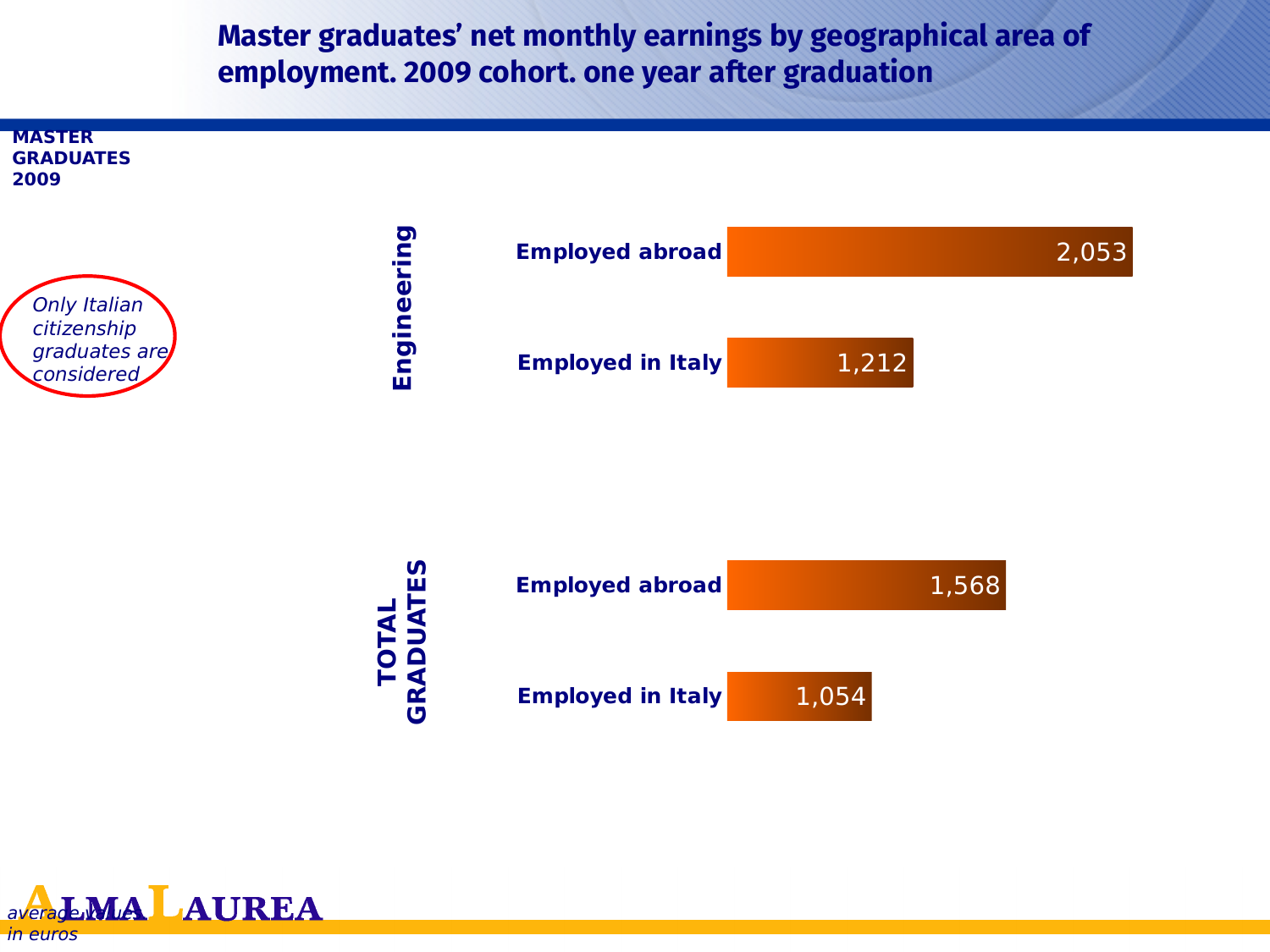

# Master graduates’ net monthly earnings by geographical area of employment. 2009 cohort. one year after graduation
MASTER
GRADUATES
2009
Engineering
TOTAL
GRADUATES

### Chart

| Category | Rilevazione 2010 |
|---|---|
| Employed in Italy | 1054.0082295122484 |
| Employed abroad | 1567.8973165667999 |
|  | None |
| Employed in Italy | 1211.968615733403 |
| Employed abroad | 2052.7755474639407 |
Only Italian citizenship graduates are considered

average values.
in euros